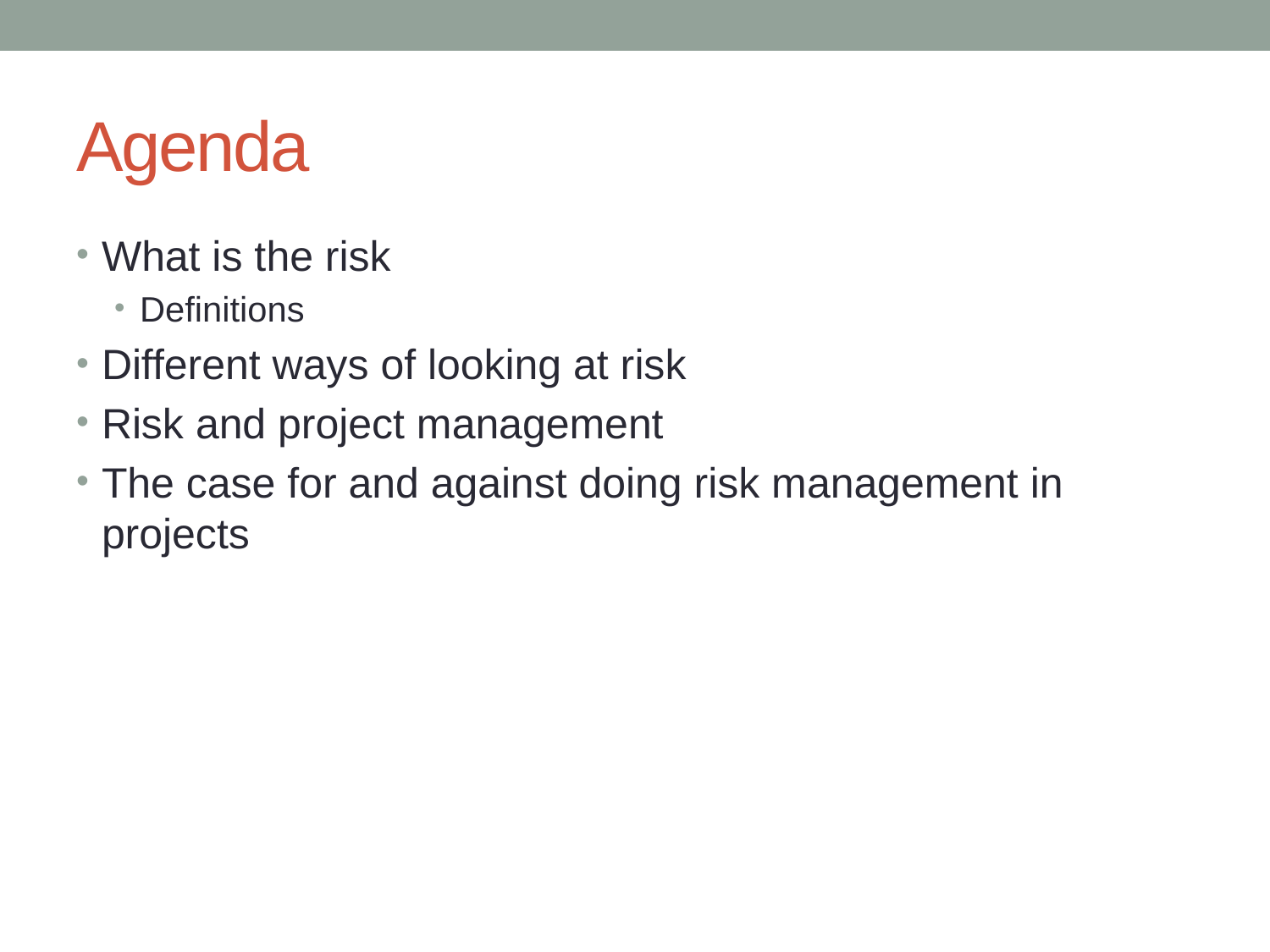

# Agenda
What is the risk
Definitions
Different ways of looking at risk
Risk and project management
The case for and against doing risk management in projects